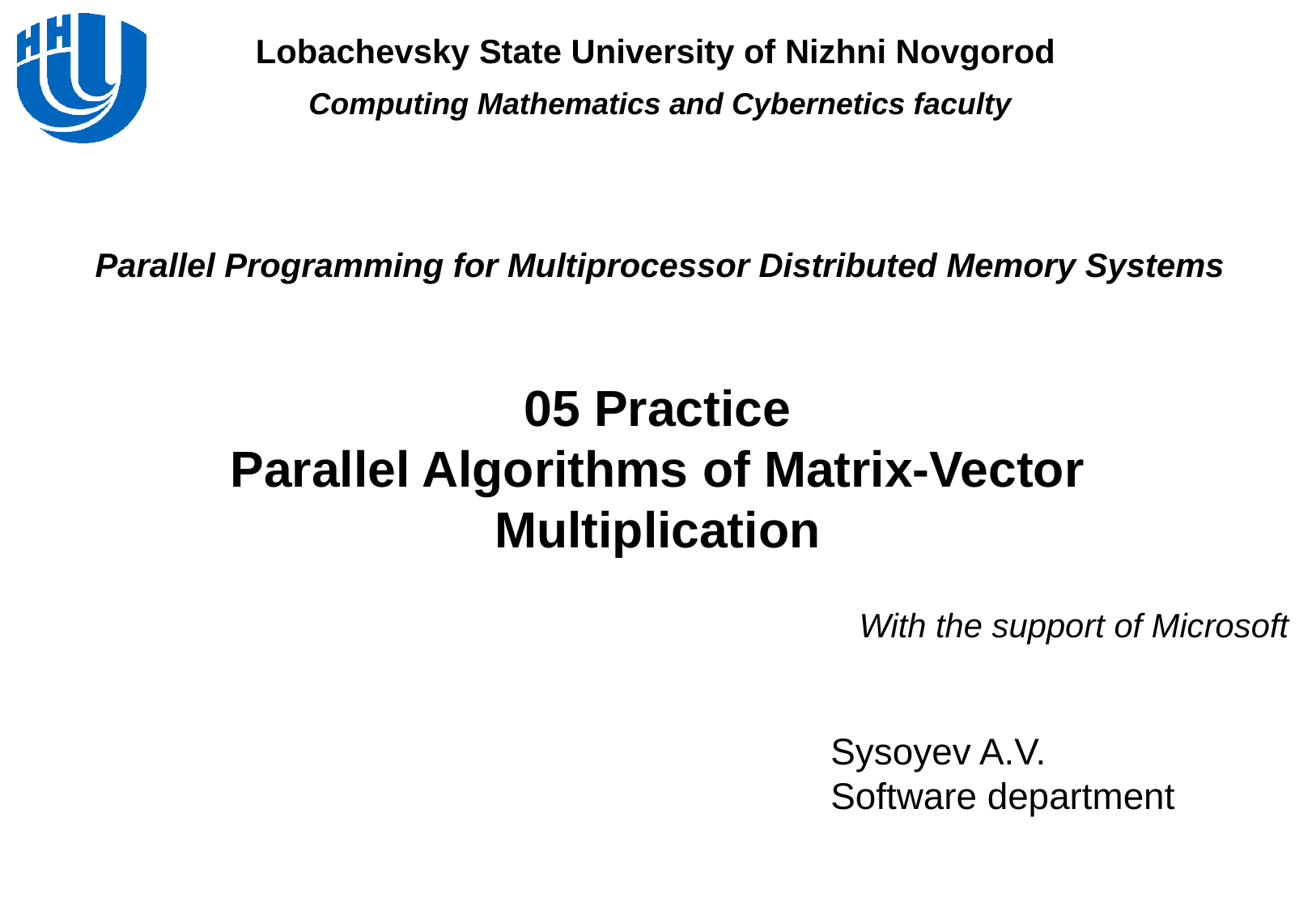

Parallel Programming for Multiprocessor Distributed Memory Systems
05 Practice
Parallel Algorithms of Matrix-Vector Multiplication
With the support of Microsoft
Sysoyev A.V.
Software department